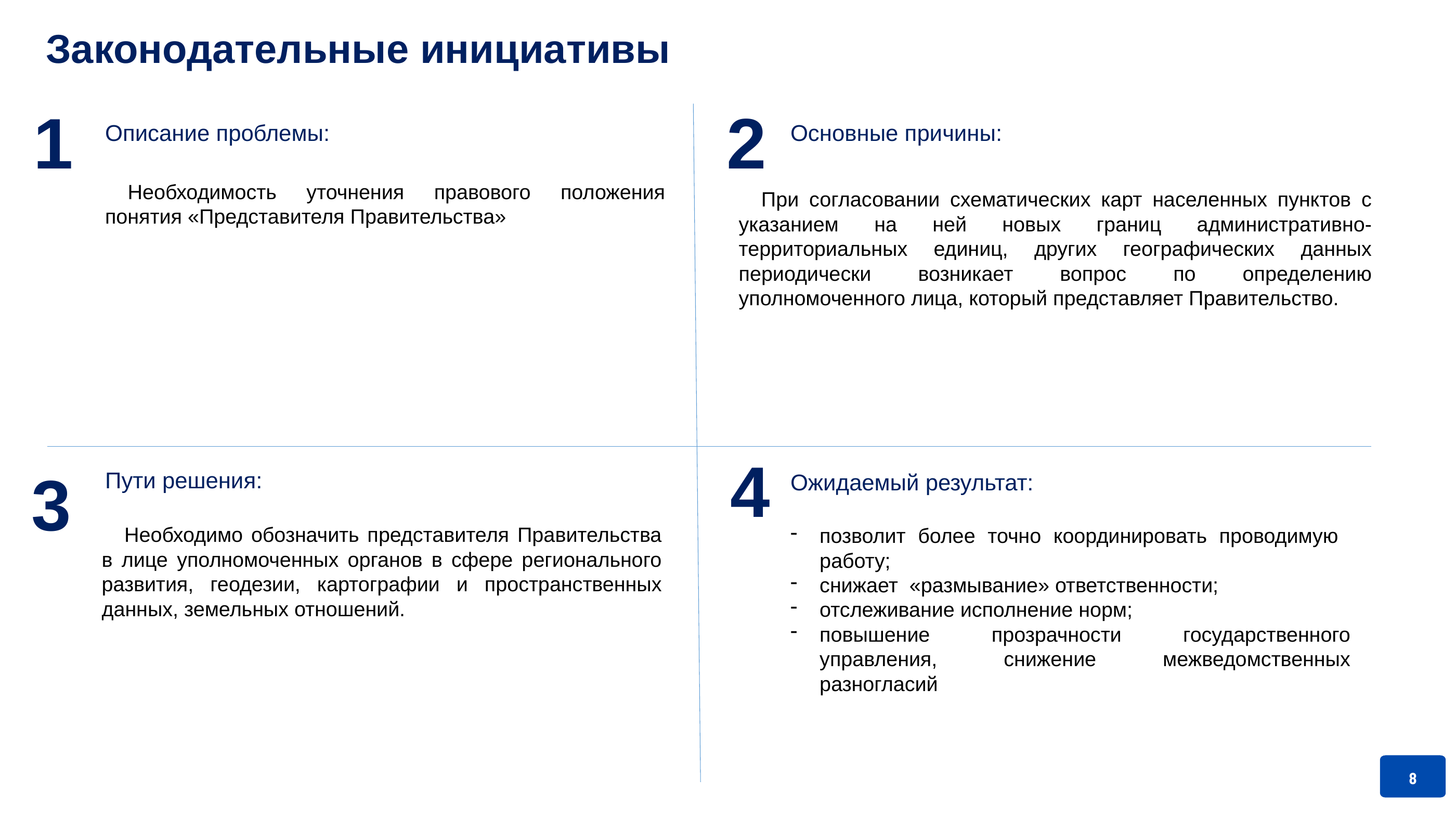

Законодательные инициативы
1
2
Описание проблемы:

Основные причины:
Необходимость уточнения правового положения понятия «Представителя Правительства»
При согласовании схематических карт населенных пунктов с указанием на ней новых границ административно-территориальных единиц, других географических данных периодически возникает вопрос по определению уполномоченного лица, который представляет Правительство.

4
3
Пути решения:
Ожидаемый результат:
Необходимо обозначить представителя Правительства в лице уполномоченных органов в сфере регионального развития, геодезии, картографии и пространственных данных, земельных отношений.
позволит более точно координировать проводимую  работу;
снижает  «размывание» ответственности;
отслеживание исполнение норм;
повышение прозрачности государственного управления, снижение межведомственных разногласий

8